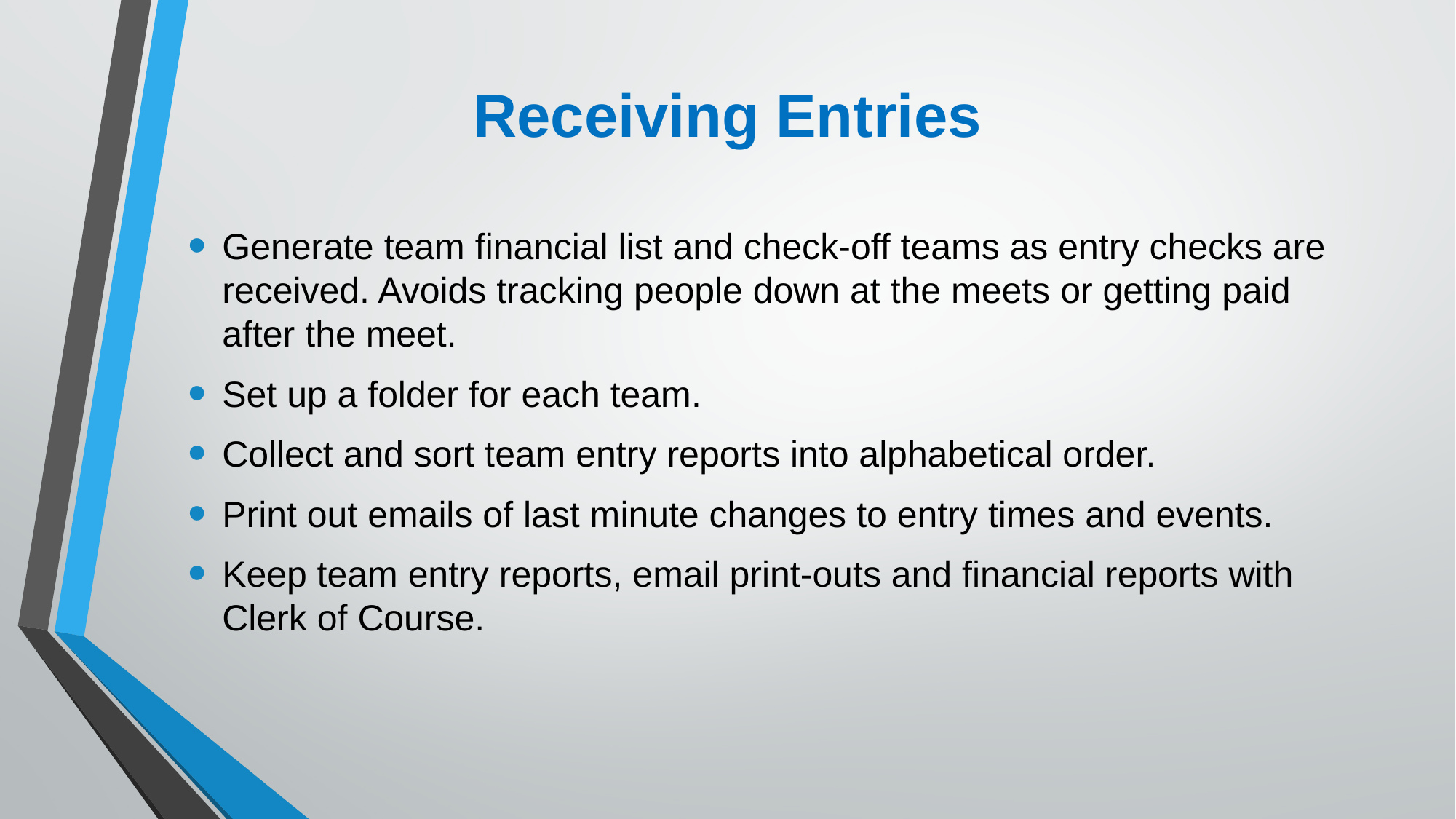

# Receiving Entries
Generate team financial list and check-off teams as entry checks are received. Avoids tracking people down at the meets or getting paid after the meet.
Set up a folder for each team.
Collect and sort team entry reports into alphabetical order.
Print out emails of last minute changes to entry times and events.
Keep team entry reports, email print-outs and financial reports with Clerk of Course.